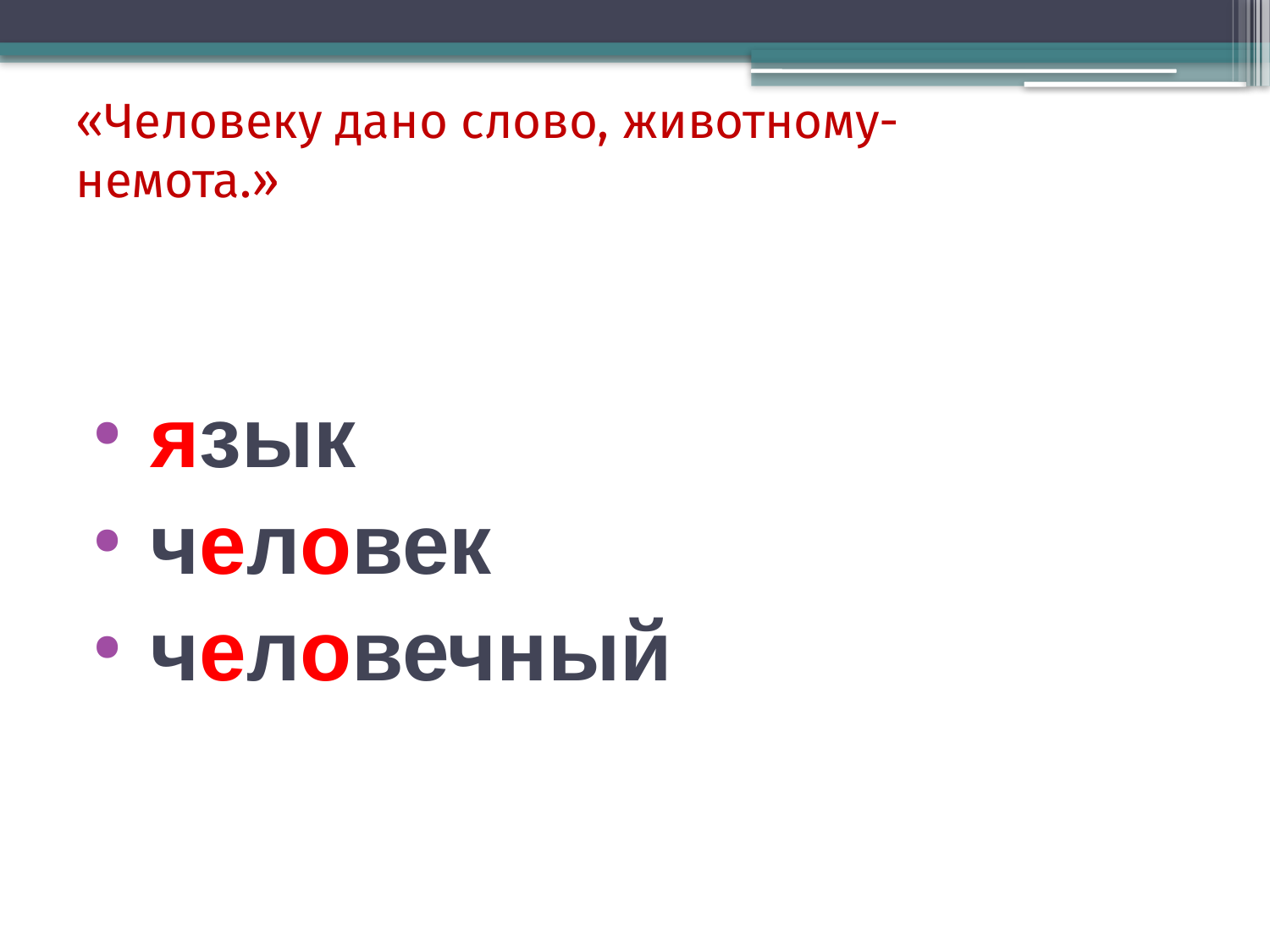

# «Человеку дано слово, животному- немота.»
 язык
 человек
 человечный